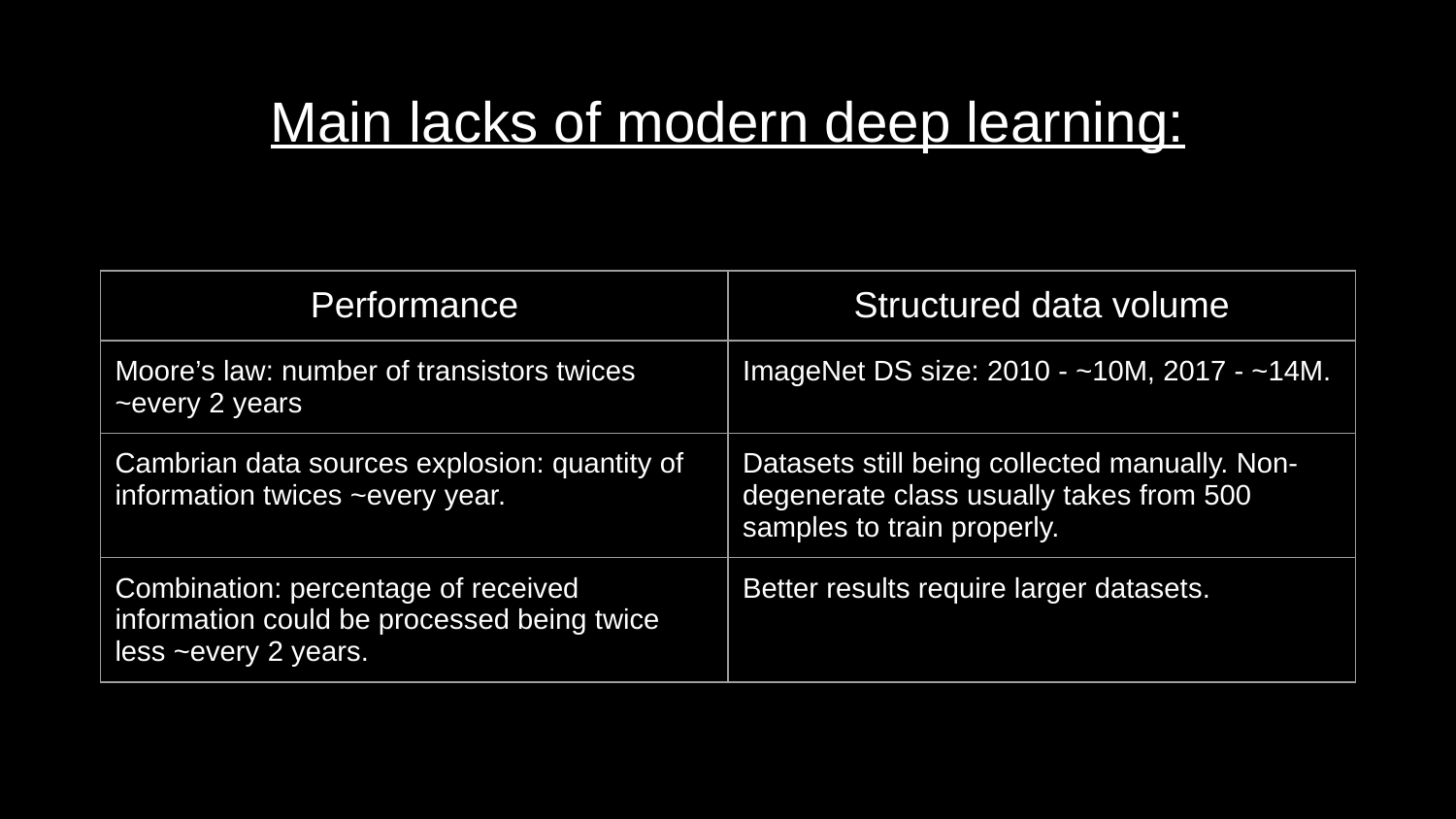

# Main lacks of modern deep learning:
| Performance | Structured data volume |
| --- | --- |
| Moore’s law: number of transistors twices ~every 2 years | ImageNet DS size: 2010 - ~10M, 2017 - ~14M. |
| Cambrian data sources explosion: quantity of information twices ~every year. | Datasets still being collected manually. Non-degenerate class usually takes from 500 samples to train properly. |
| Combination: percentage of received information could be processed being twice less ~every 2 years. | Better results require larger datasets. |